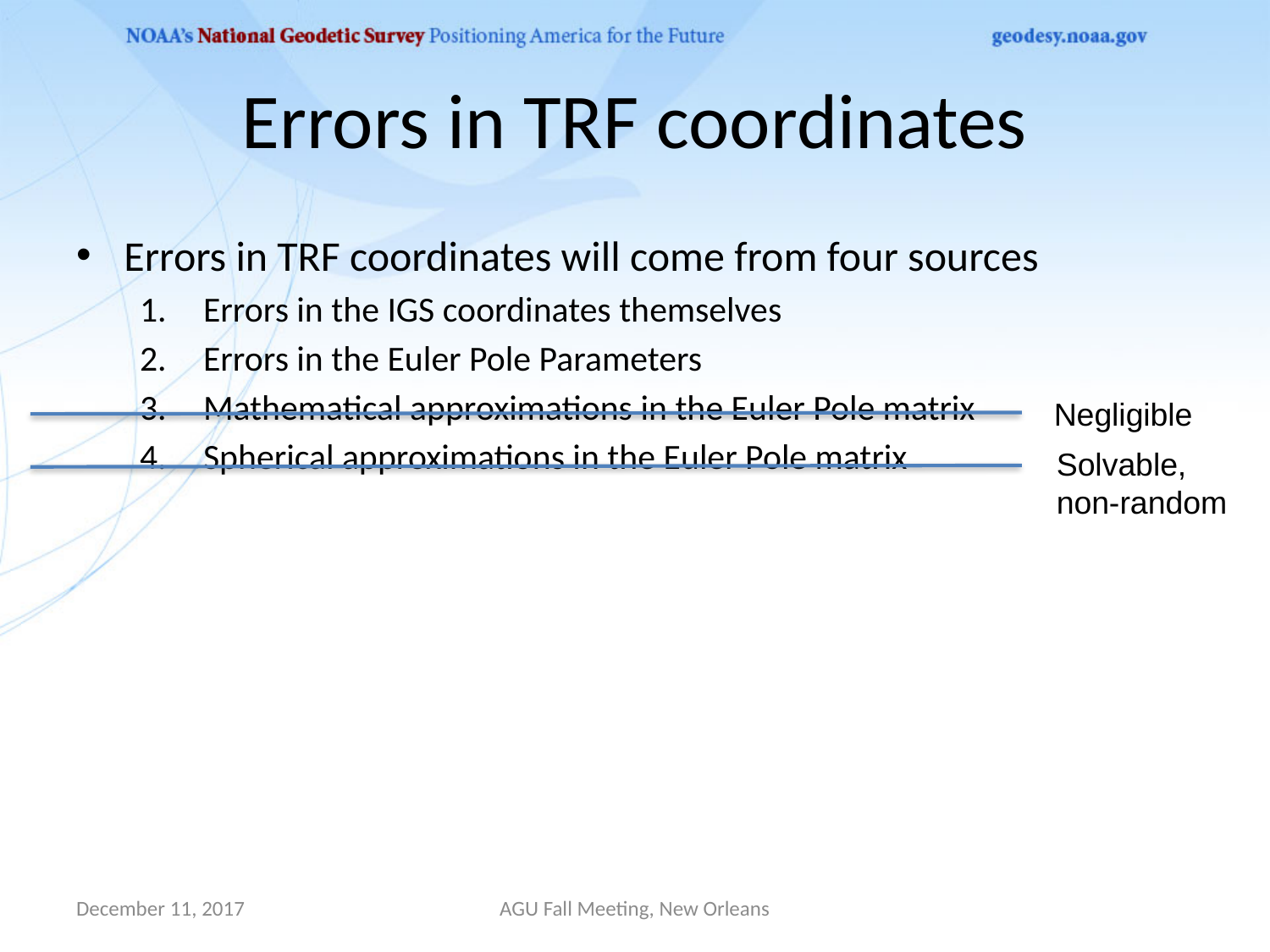

# Errors in TRF coordinates
Errors in TRF coordinates will come from four sources
Errors in the IGS coordinates themselves
Errors in the Euler Pole Parameters
Mathematical approximations in the Euler Pole matrix
Spherical approximations in the Euler Pole matrix

Negligible
Solvable,
non-random
December 11, 2017
AGU Fall Meeting, New Orleans